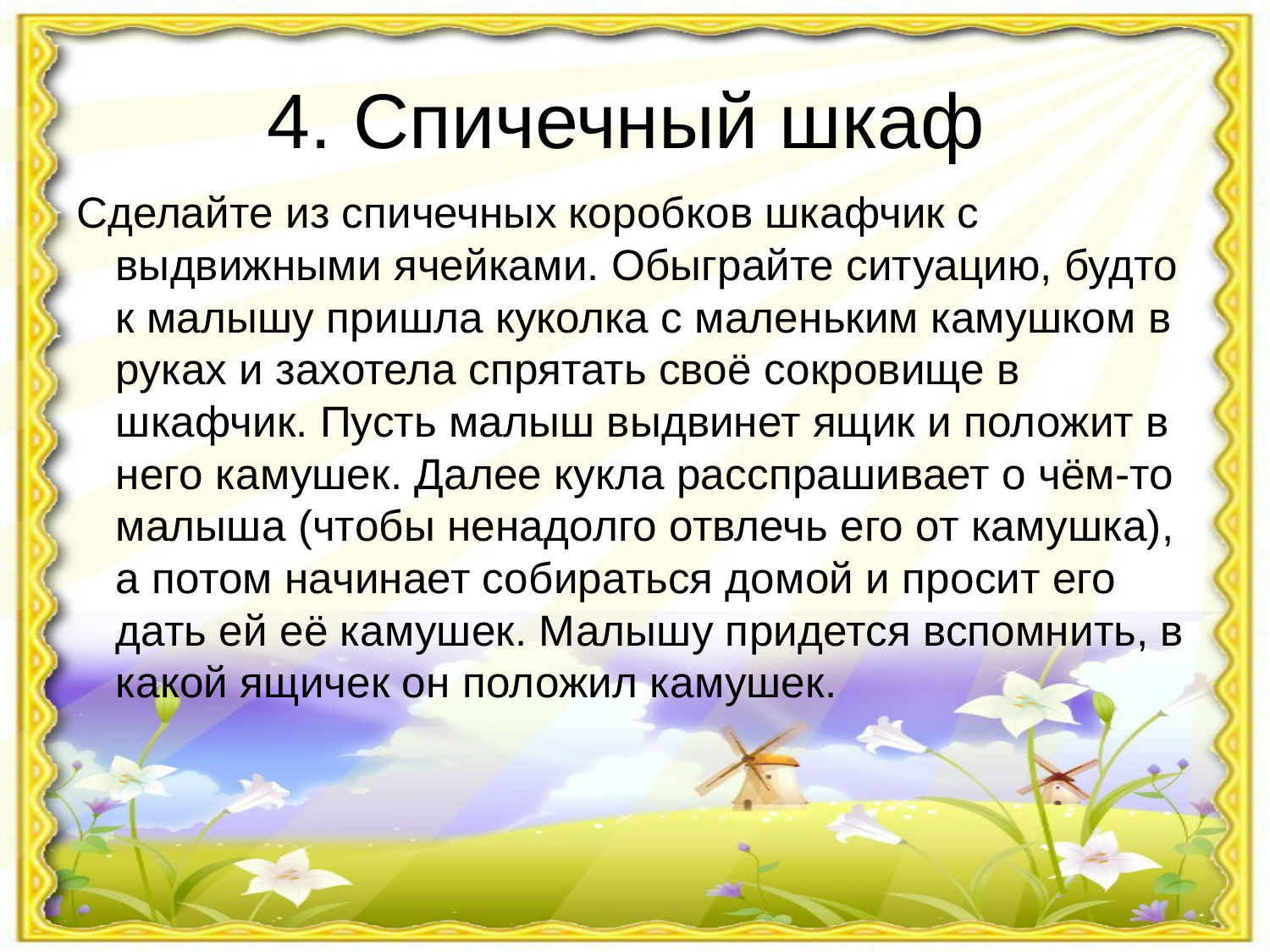

# 4. Спичечный шкаф
Сделайте из спичечных коробков шкафчик с выдвижными ячейками. Обыграйте ситуацию, будто к малышу пришла куколка с маленьким камушком в руках и захотела спрятать своё сокровище в шкафчик. Пусть малыш выдвинет ящик и положит в него камушек. Далее кукла расспрашивает о чём-то малыша (чтобы ненадолго отвлечь его от камушка), а потом начинает собираться домой и просит его дать ей её камушек. Малышу придется вспомнить, в какой ящичек он положил камушек.